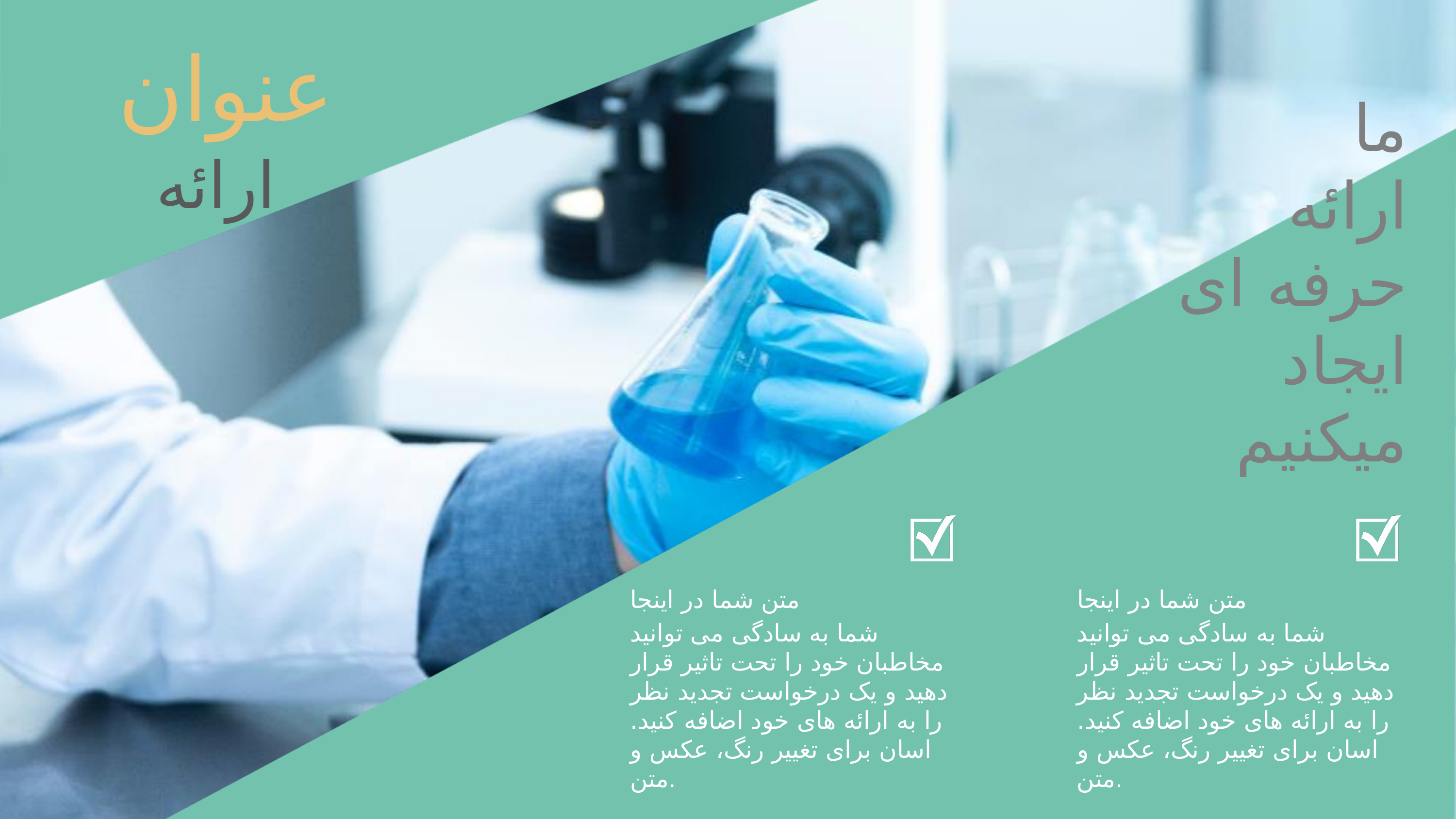

عنوان
ما
ارائه
حرفه ای
ایجاد
میکنیم
ارائه

متن شما در اینجا

متن شما در اینجا

شما به سادگی می توانید مخاطبان خود را تحت تاثیر قرار دهید و یک درخواست تجدید نظر را به ارائه های خود اضافه کنید. اسان برای تغییر رنگ، عکس و متن.

شما به سادگی می توانید مخاطبان خود را تحت تاثیر قرار دهید و یک درخواست تجدید نظر را به ارائه های خود اضافه کنید. اسان برای تغییر رنگ، عکس و متن.